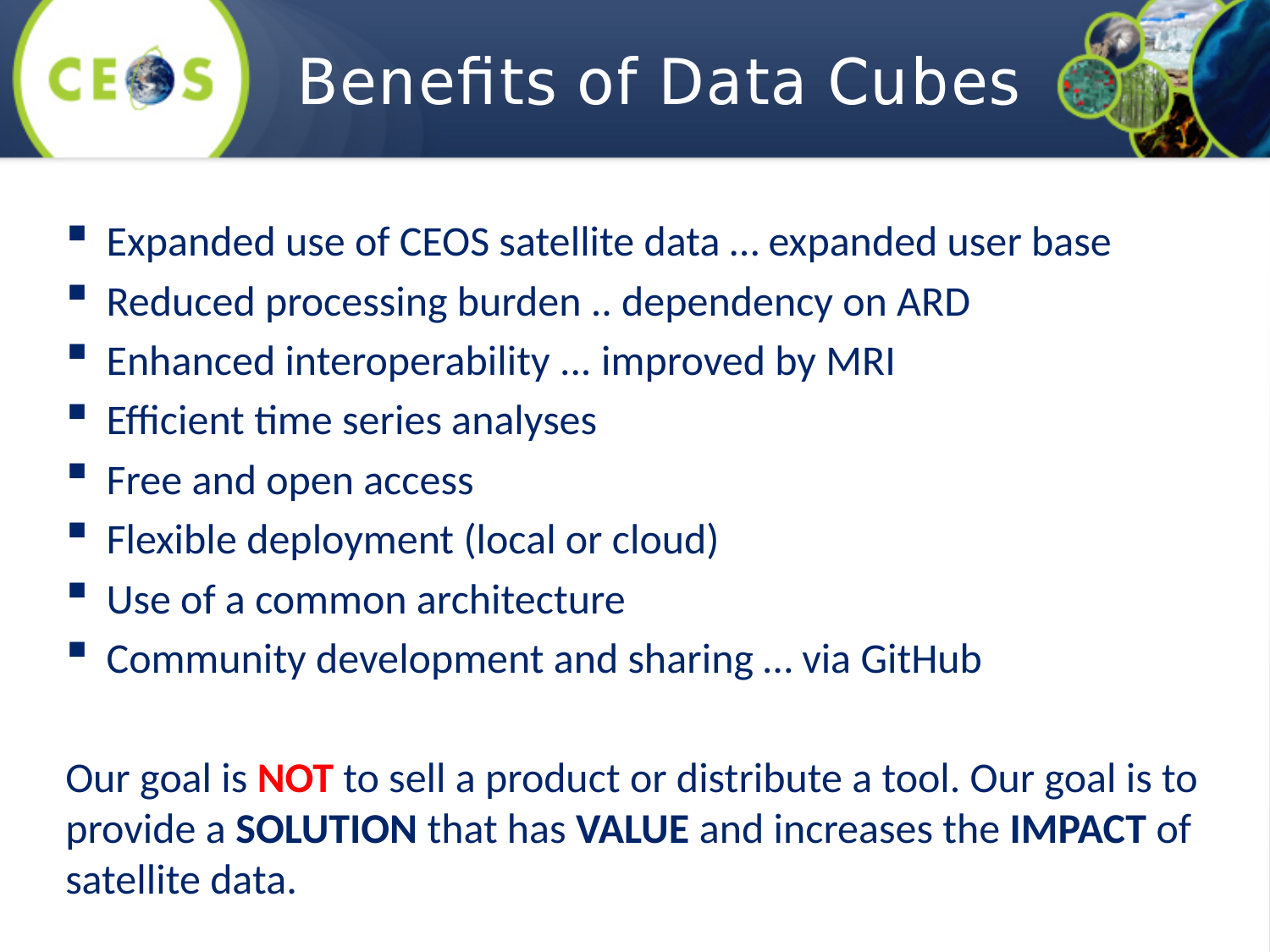

# Benefits of Data Cubes

Expanded use of CEOS satellite data … expanded user base
Reduced processing burden .. dependency on ARD
Enhanced interoperability ... improved by MRI
Efficient time series analyses
Free and open access
Flexible deployment (local or cloud)
Use of a common architecture
Community development and sharing … via GitHub

Our goal is NOT to sell a product or distribute a tool. Our goal is to provide a SOLUTION that has VALUE and increases the IMPACT of satellite data.